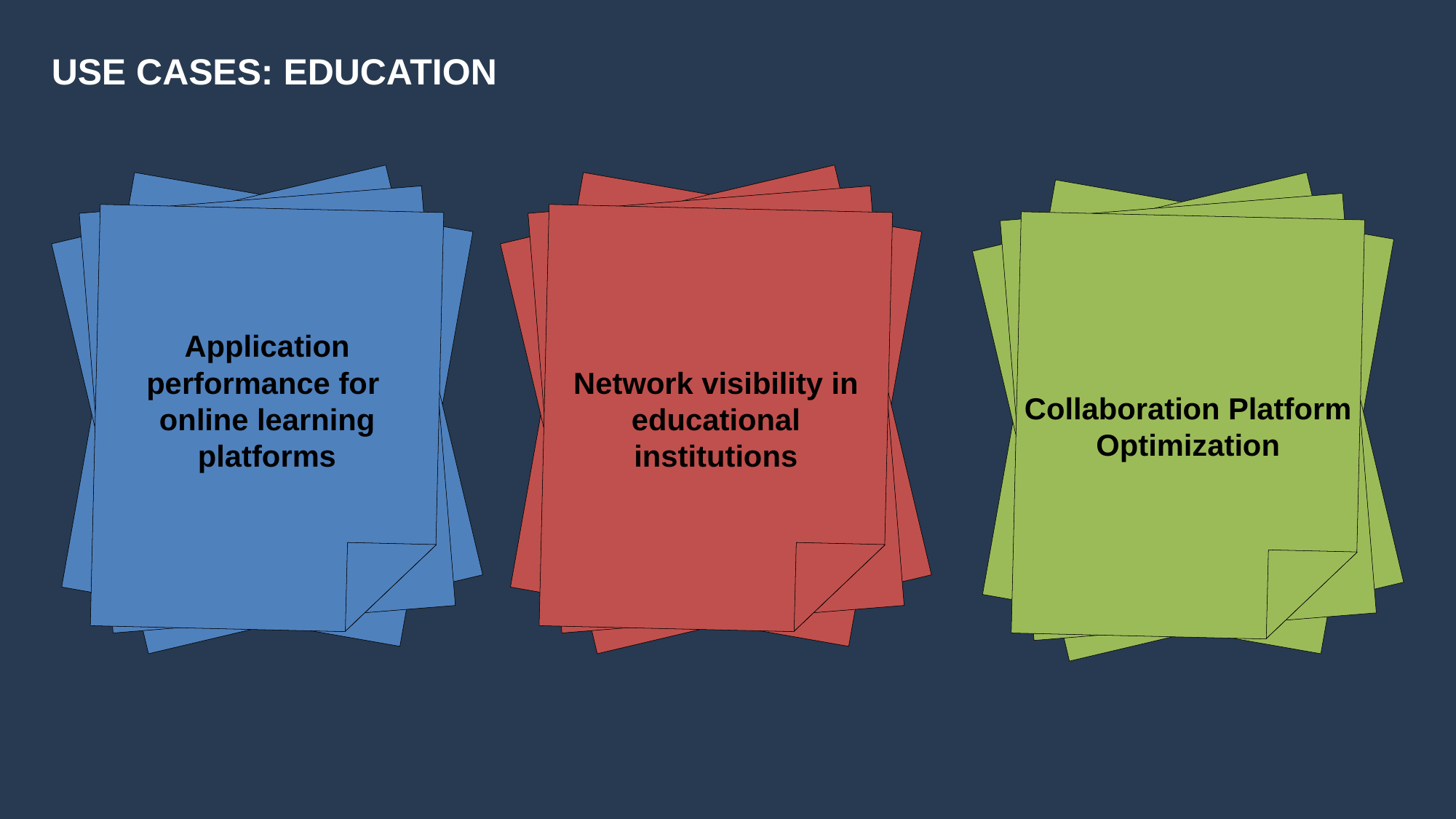

# Use Cases: Education

Application performance for  online learning platforms

Network visibility in educational institutions

Collaboration Platform Optimization